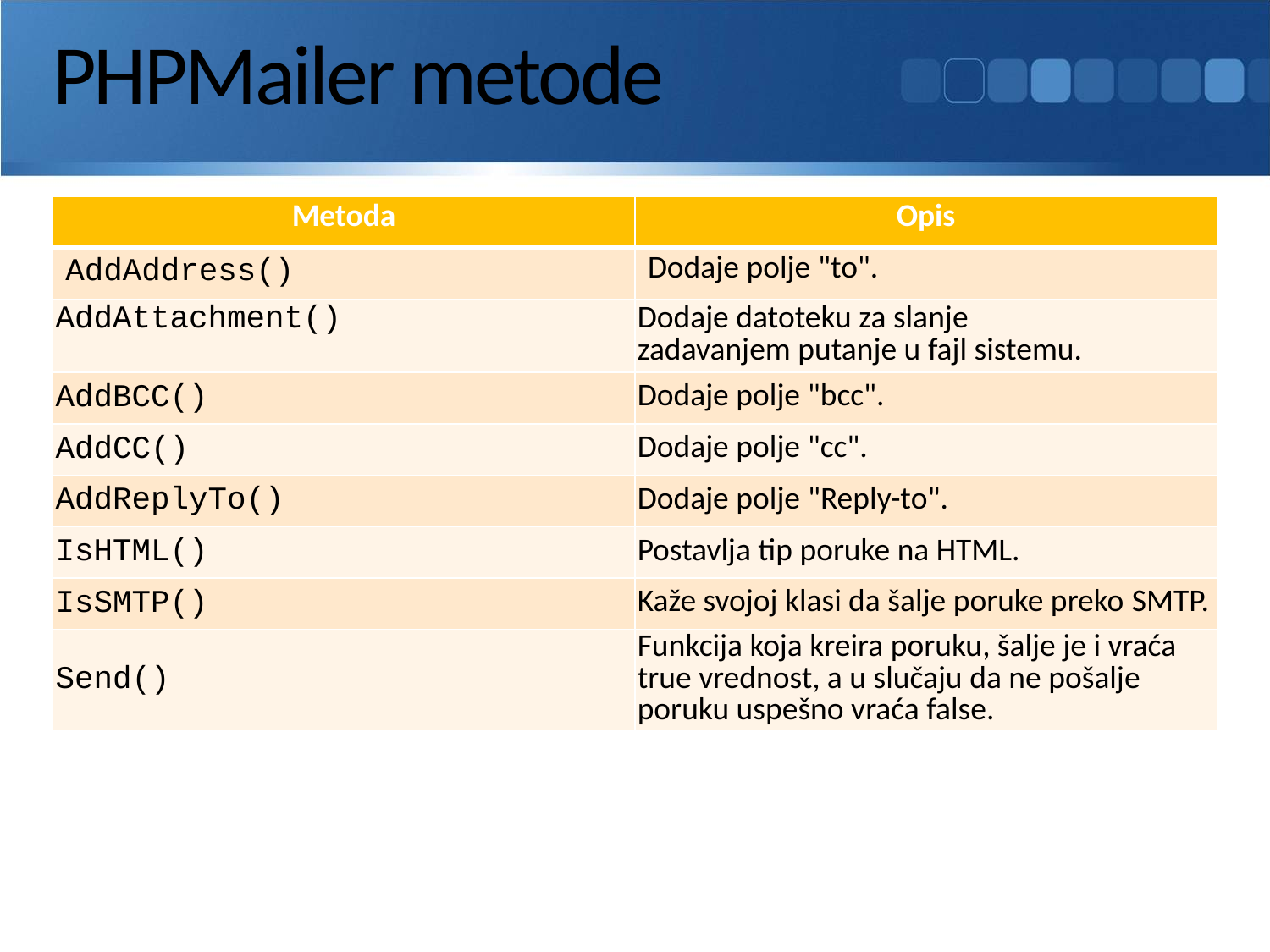

# PHPMailer metode
| Metoda | Opis |
| --- | --- |
| AddAddress() | Dodaje polje "to". |
| AddAttachment() | Dodaje datoteku za slanje zadavanjem putanje u fajl sistemu. |
| AddBCC() | Dodaje polje "bcc". |
| AddCC() | Dodaje polje "cc". |
| AddReplyTo() | Dodaje polje "Reply-to". |
| IsHTML() | Postavlja tip poruke na HTML. |
| IsSMTP() | Kaže svojoj klasi da šalje poruke preko SMTP. |
| Send() | Funkcija koja kreira poruku, šalje je i vraća true vrednost, a u slučaju da ne pošalje poruku uspešno vraća false. |